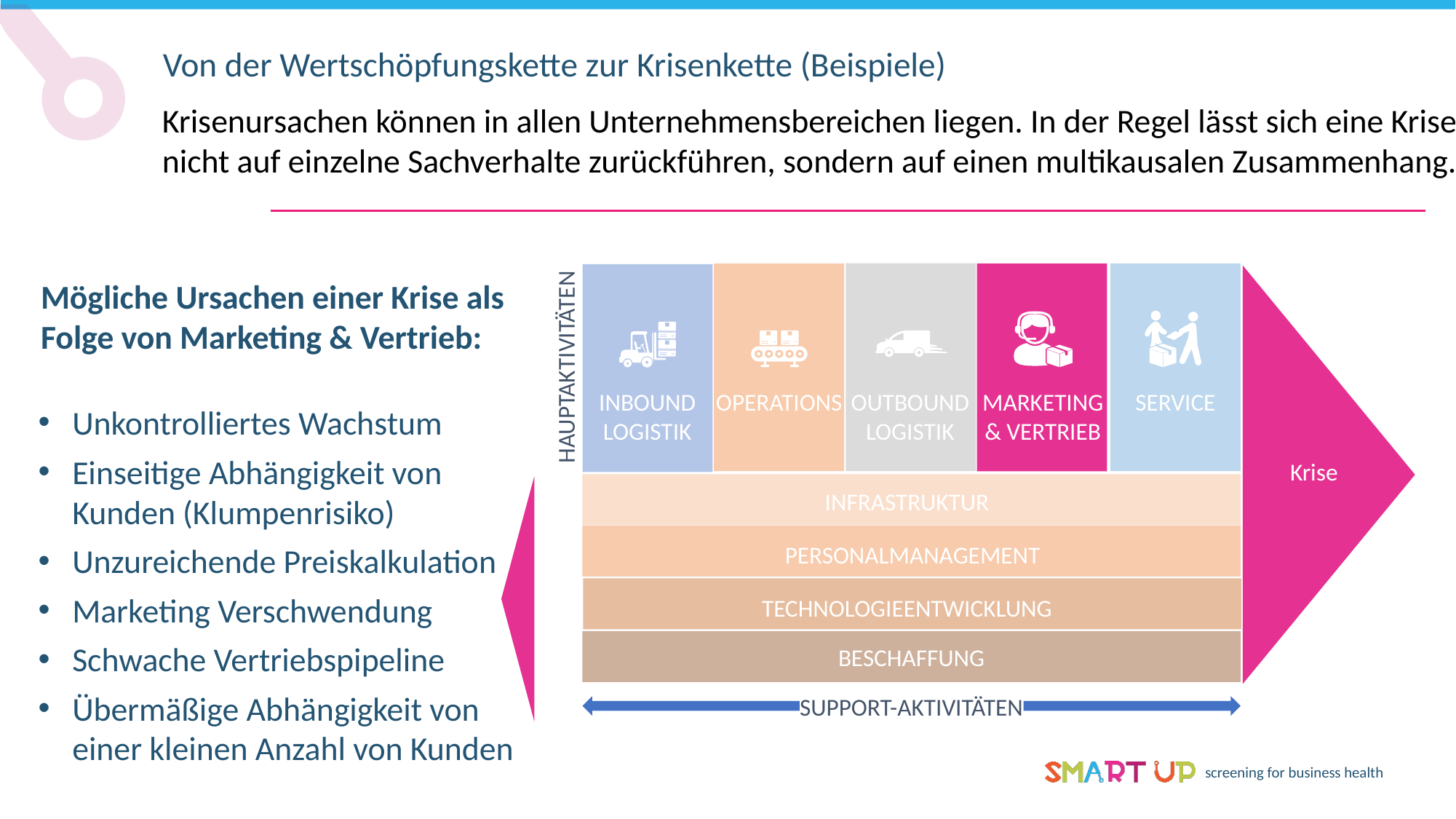

Von der Wertschöpfungskette zur Krisenkette (Beispiele)
Krisenursachen können in allen Unternehmensbereichen liegen. In der Regel lässt sich eine Krise nicht auf einzelne Sachverhalte zurückführen, sondern auf einen multikausalen Zusammenhang.

Mögliche Ursachen einer Krise als Folge von Marketing & Vertrieb:

HAUPTAKTIVITÄTEN
OPERATIONS
INBOUND
LOGISTIK
OUTBOUND LOGISTIK
MARKETING
& VERTRIEB
SERVICE

Krise
Unkontrolliertes Wachstum
Einseitige Abhängigkeit von Kunden (Klumpenrisiko)
Unzureichende Preiskalkulation
Marketing Verschwendung
Schwache Vertriebspipeline
Übermäßige Abhängigkeit von einer kleinen Anzahl von Kunden

FESTE INFRASTRUKTUR
INFRASTRUKTUR

PERSONALMANAGEMENT
PERSONALMANAGEMENT

TECHNOLOGIEENTWICKLUNG

BESCHAFFUNG
SUPPORT-AKTIVITÄTEN